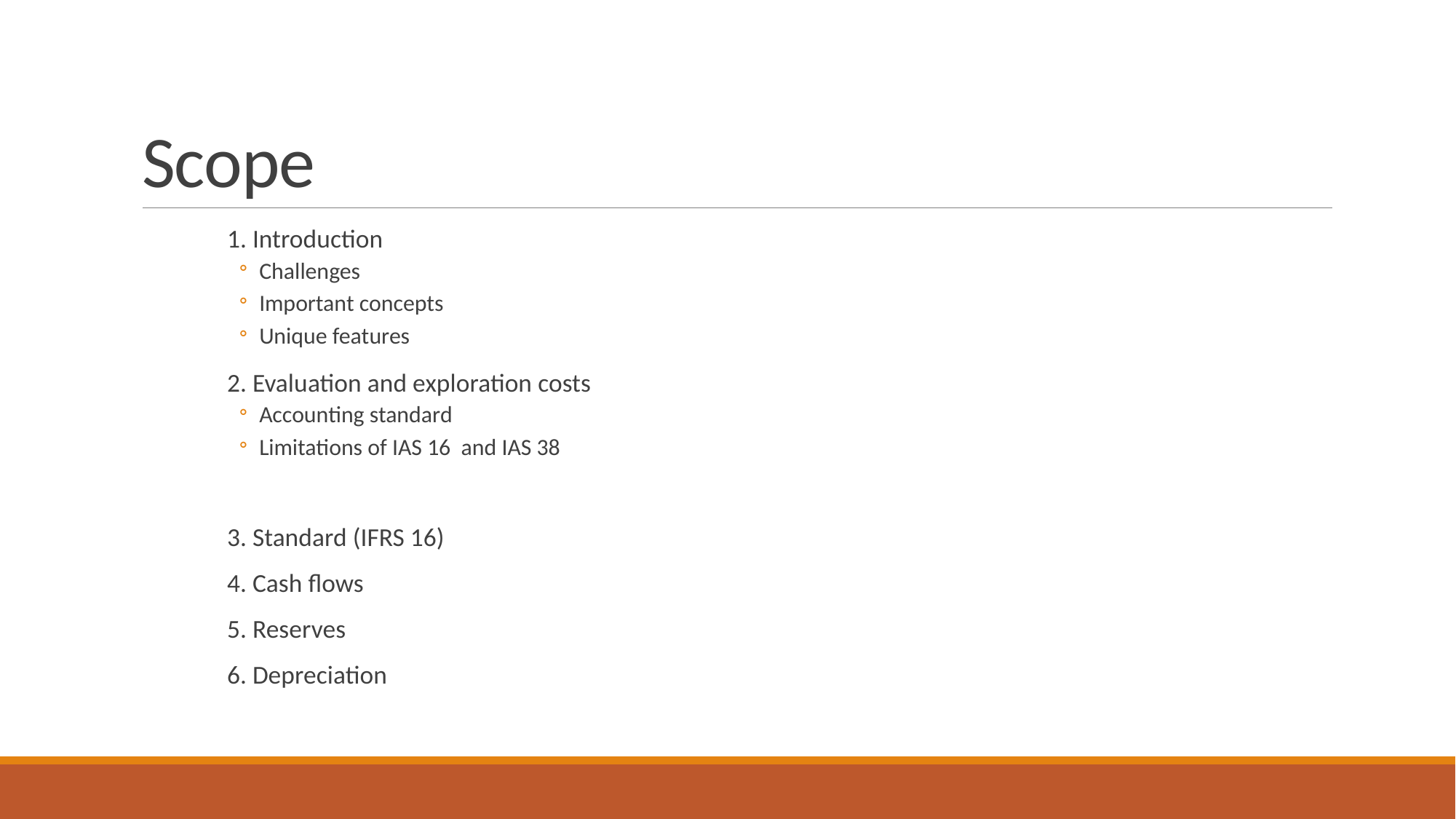

# Scope
1. Introduction
Challenges
Important concepts
Unique features
2. Evaluation and exploration costs
Accounting standard
Limitations of IAS 16  and IAS 38

3. Standard (IFRS 16)
4. Cash flows
5. Reserves
6. Depreciation